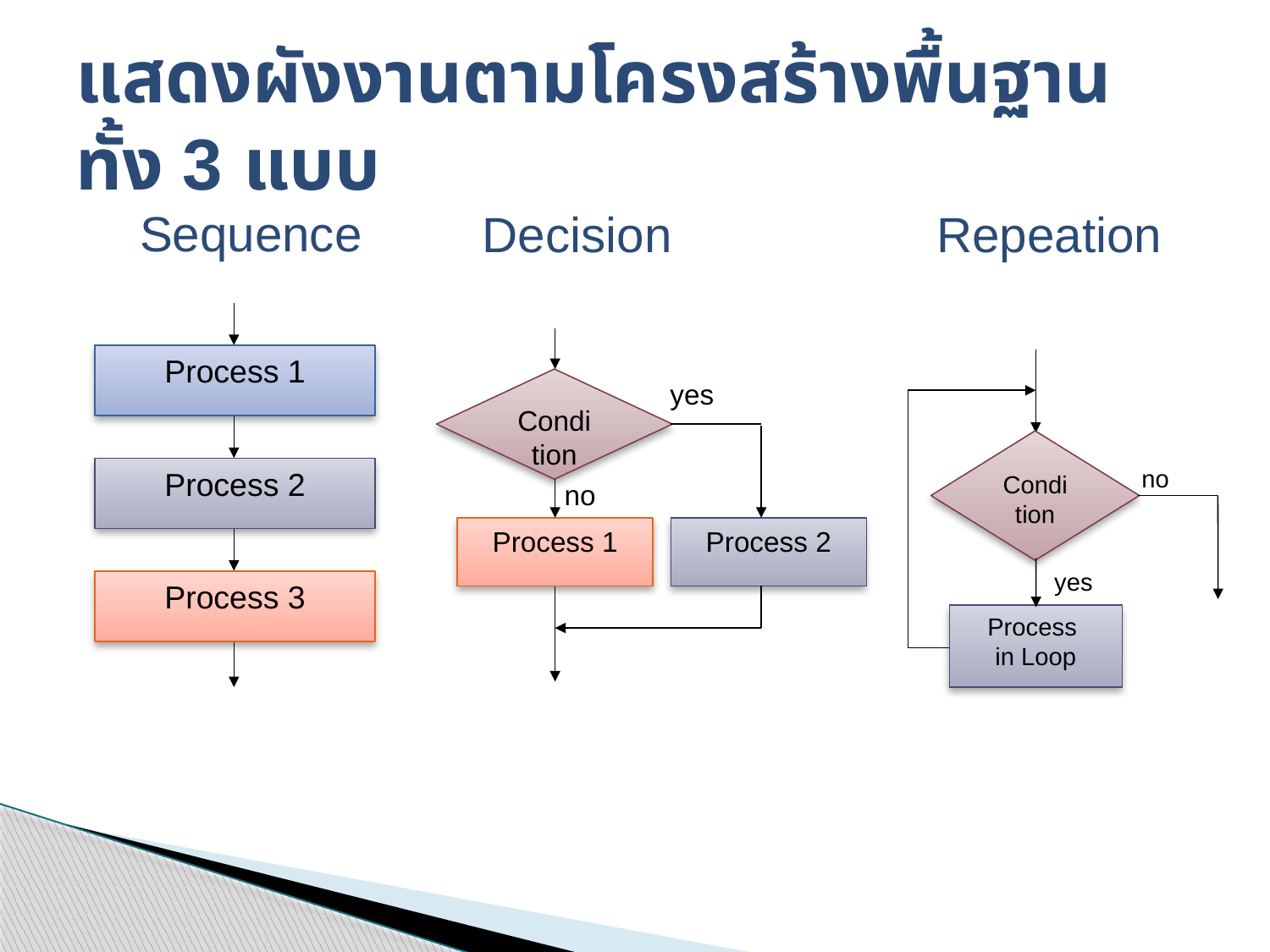

# แสดงผังงานตามโครงสร้างพื้นฐานทั้ง 3 แบบ
Sequence
Decision
Repeation
Process 1
Process 2
Process 3
Condi
tion
yes
Process 1
Process 2
no
Condi
tion
no
yes
Process
in Loop